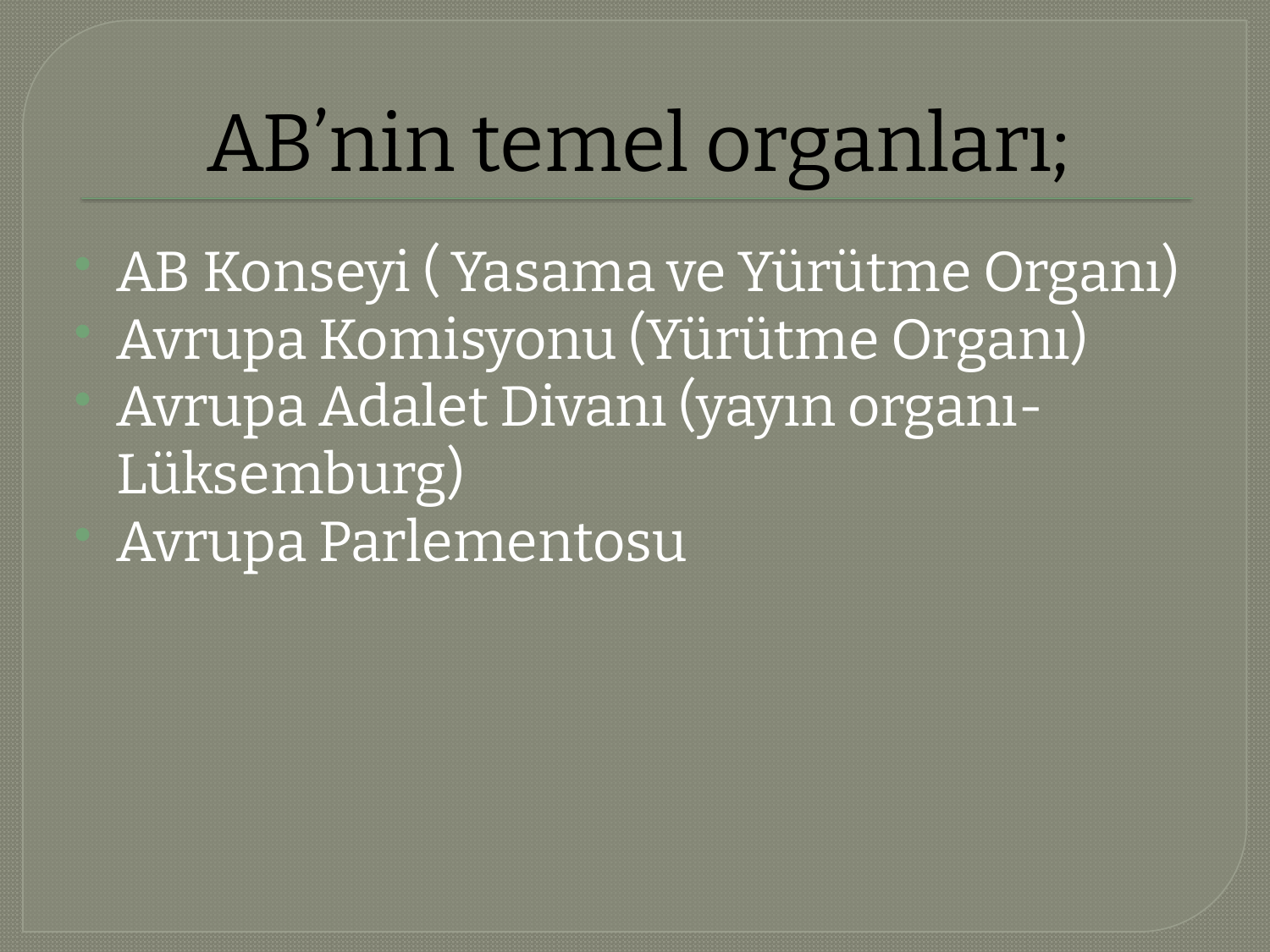

# AB’nin temel organları;
AB Konseyi ( Yasama ve Yürütme Organı)
Avrupa Komisyonu (Yürütme Organı)
Avrupa Adalet Divanı (yayın organı-Lüksemburg)
Avrupa Parlementosu